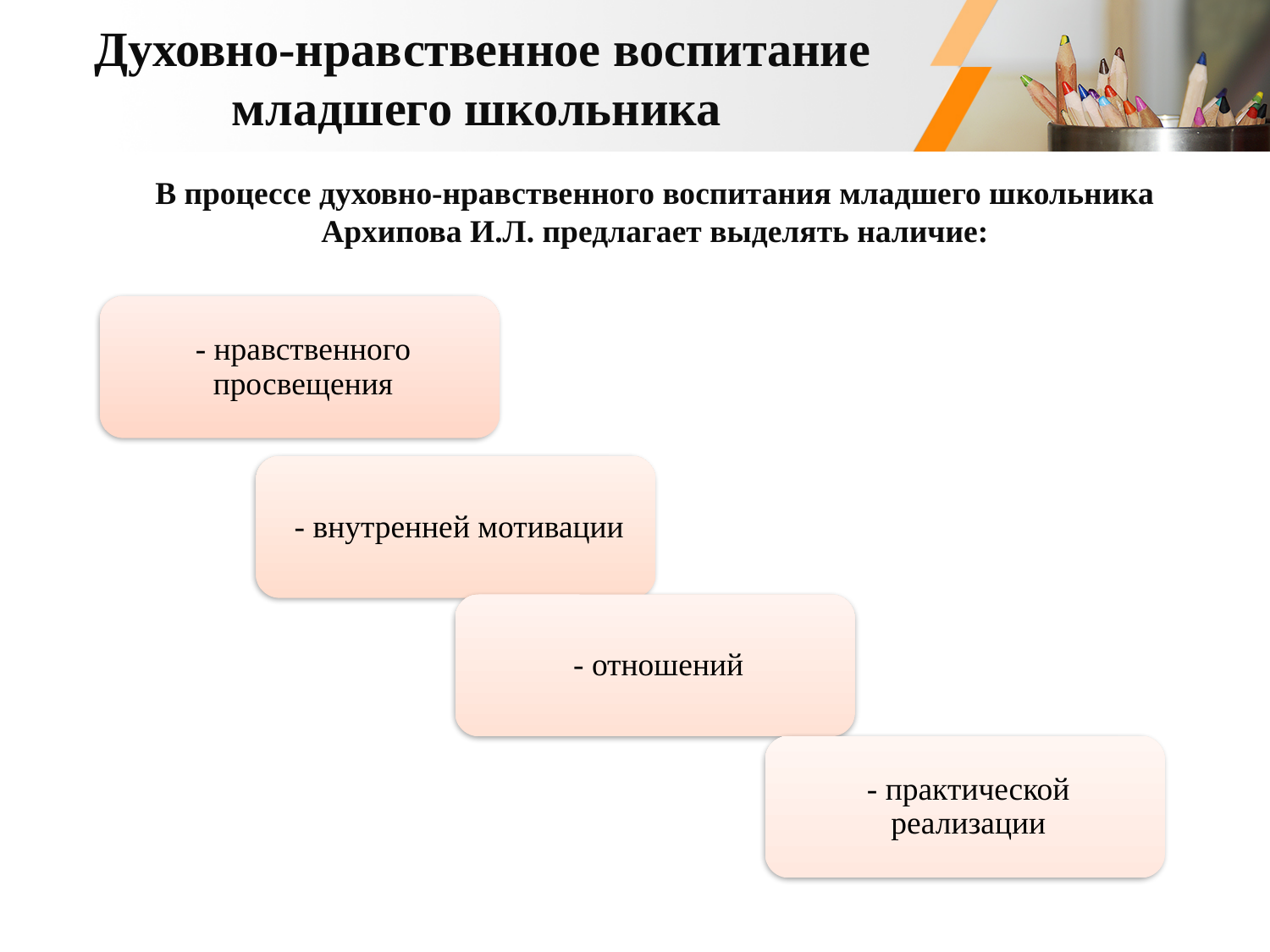

# Духовно-нравственное воспитание младшего школьника
В процессе духовно-нравственного воспитания младшего школьника Архипова И.Л. предлагает выделять наличие:
- нравственного просвещения
- внутренней мотивации
- отношений
- практической реализации